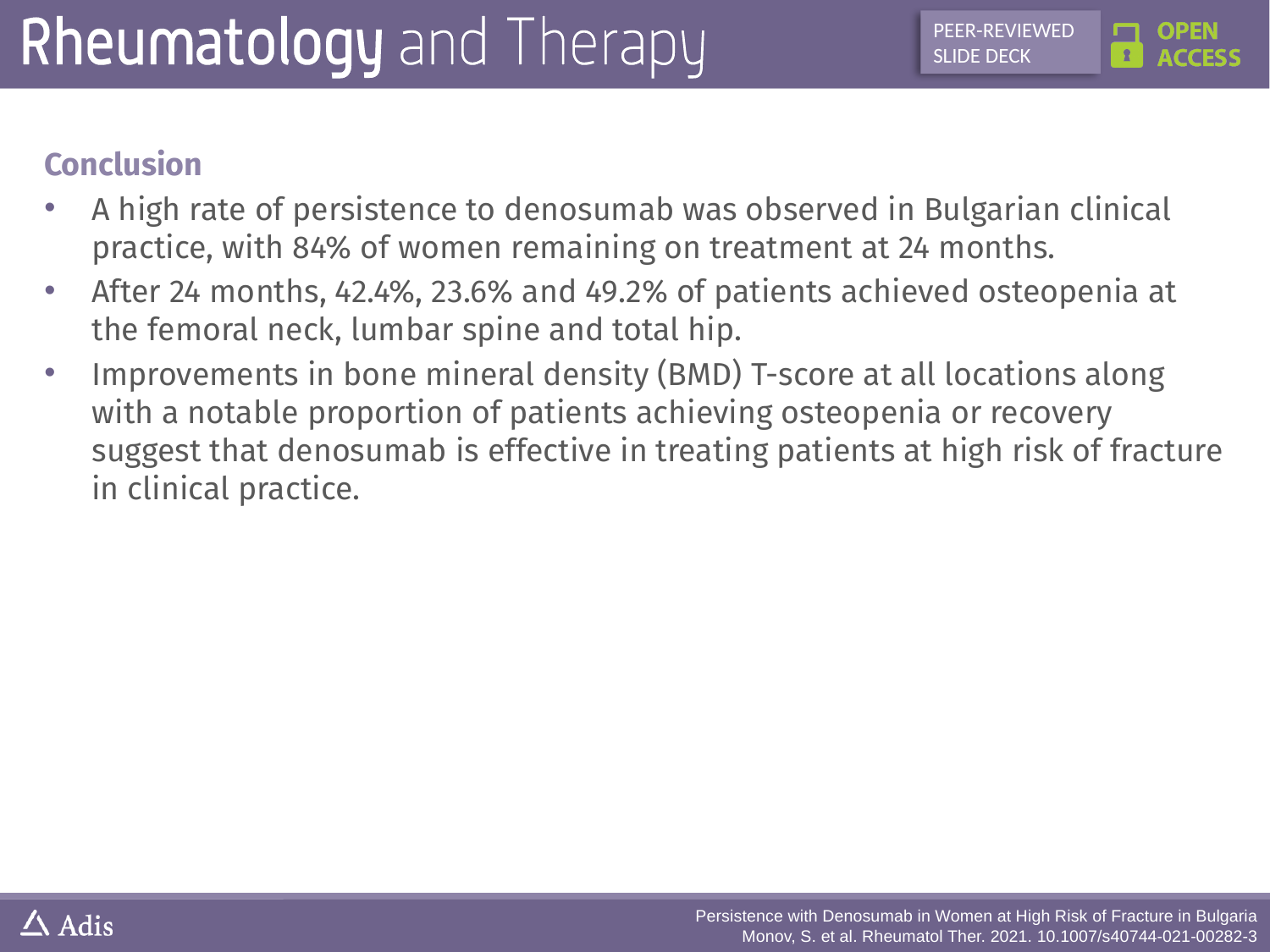

PEER-REVIEWED SLIDE DECK
Conclusion
A high rate of persistence to denosumab was observed in Bulgarian clinical practice, with 84% of women remaining on treatment at 24 months.
After 24 months, 42.4%, 23.6% and 49.2% of patients achieved osteopenia at the femoral neck, lumbar spine and total hip.
Improvements in bone mineral density (BMD) T-score at all locations along with a notable proportion of patients achieving osteopenia or recovery suggest that denosumab is effective in treating patients at high risk of fracture in clinical practice.

Persistence with Denosumab in Women at High Risk of Fracture in Bulgaria
Monov, S. et al. Rheumatol Ther. 2021. 10.1007/s40744-021-00282-3